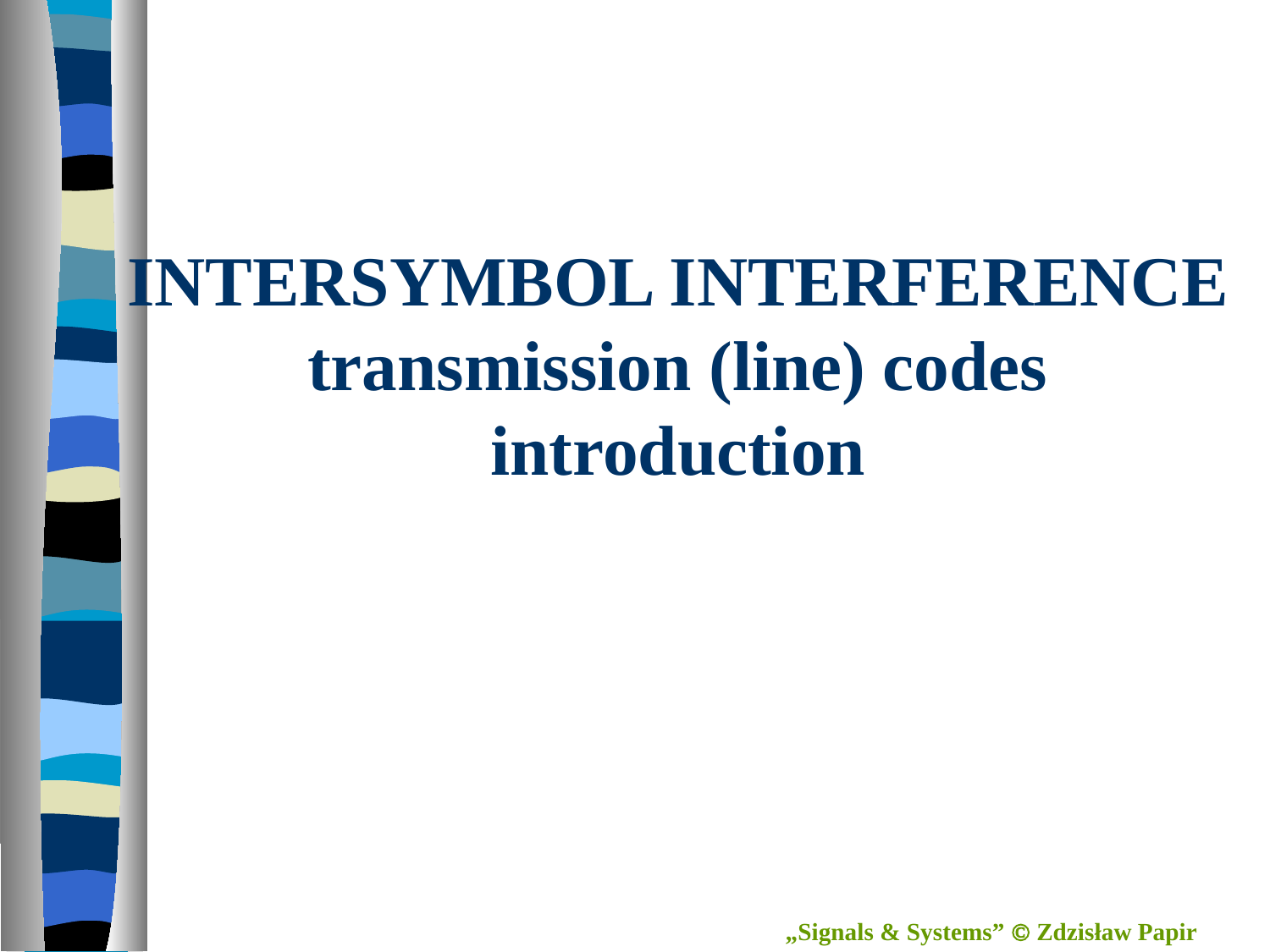

# INTERSYMBOL INTERFERENCE transmission (line) codes introduction
„Signals & Systems” © Zdzisław Papir